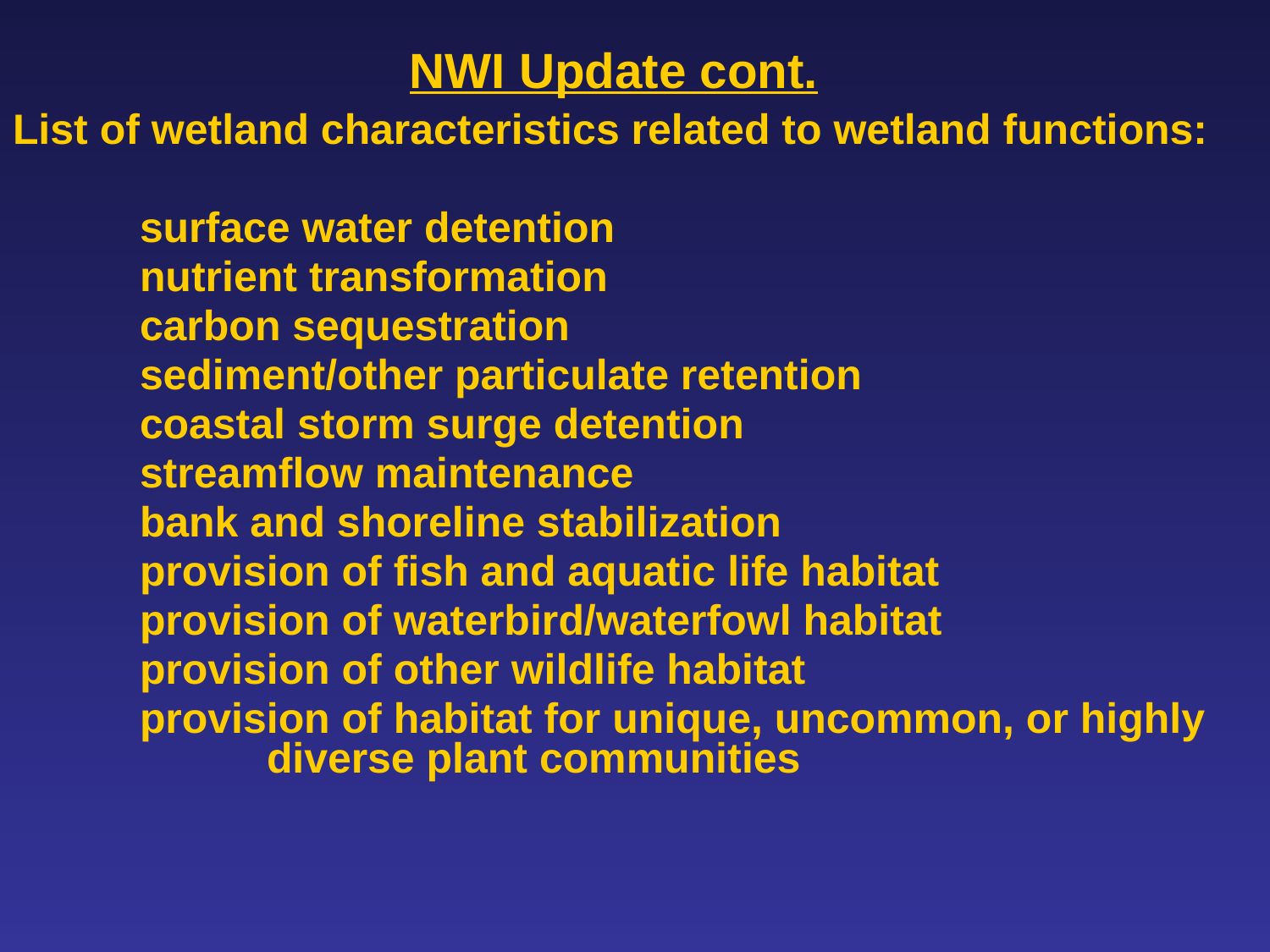

# NWI Update cont.
List of wetland characteristics related to wetland functions:

	surface water detention
	nutrient transformation
	carbon sequestration
	sediment/other particulate retention
	coastal storm surge detention
	streamflow maintenance
	bank and shoreline stabilization
	provision of fish and aquatic life habitat
	provision of waterbird/waterfowl habitat
	provision of other wildlife habitat
	provision of habitat for unique, uncommon, or highly 		diverse plant communities